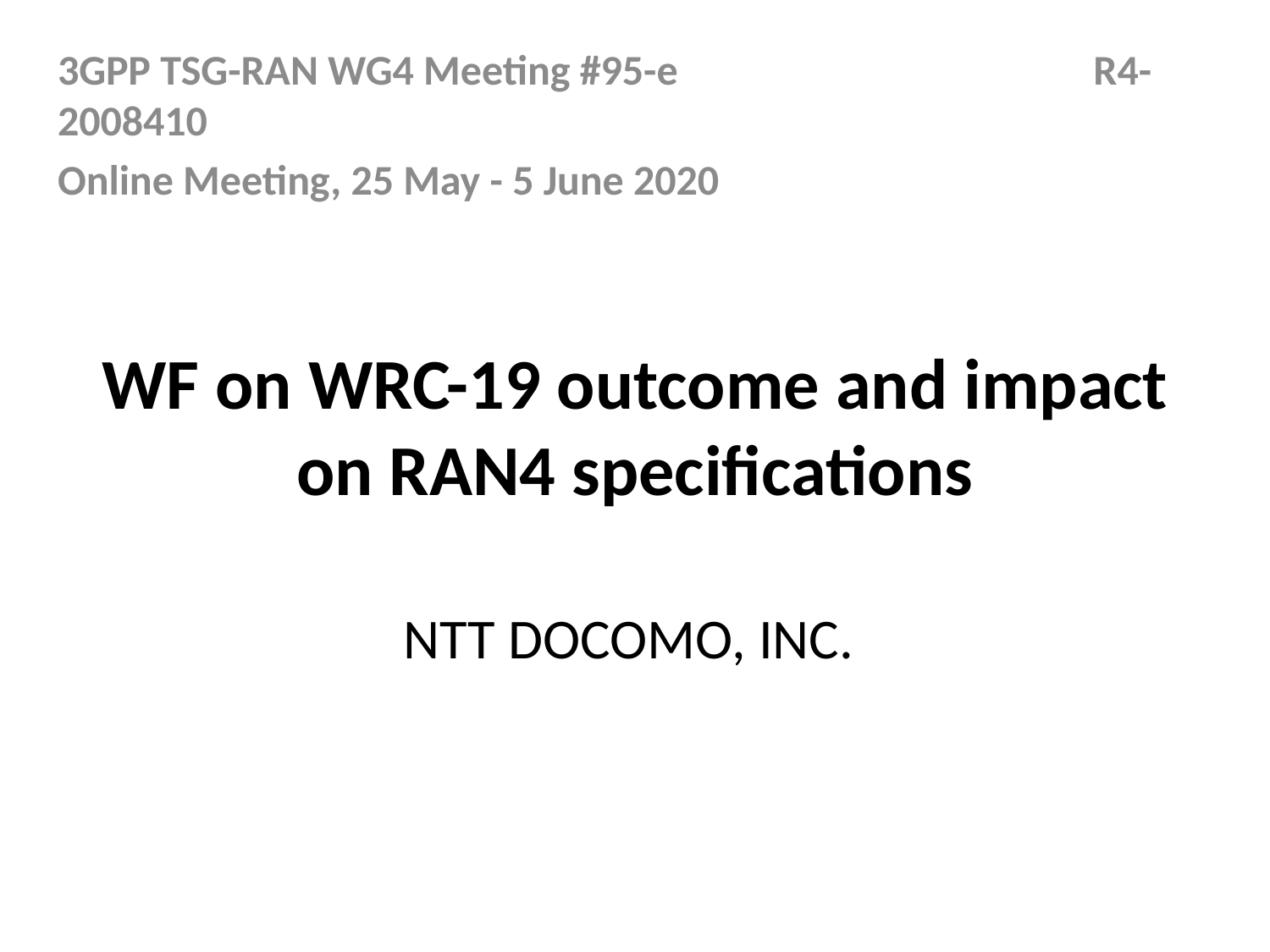

3GPP TSG-RAN WG4 Meeting #95-e    	　　　　　　 R4-2008410
Online Meeting, 25 May - 5 June 2020
# WF on WRC-19 outcome and impact on RAN4 specifications
NTT DOCOMO, INC.